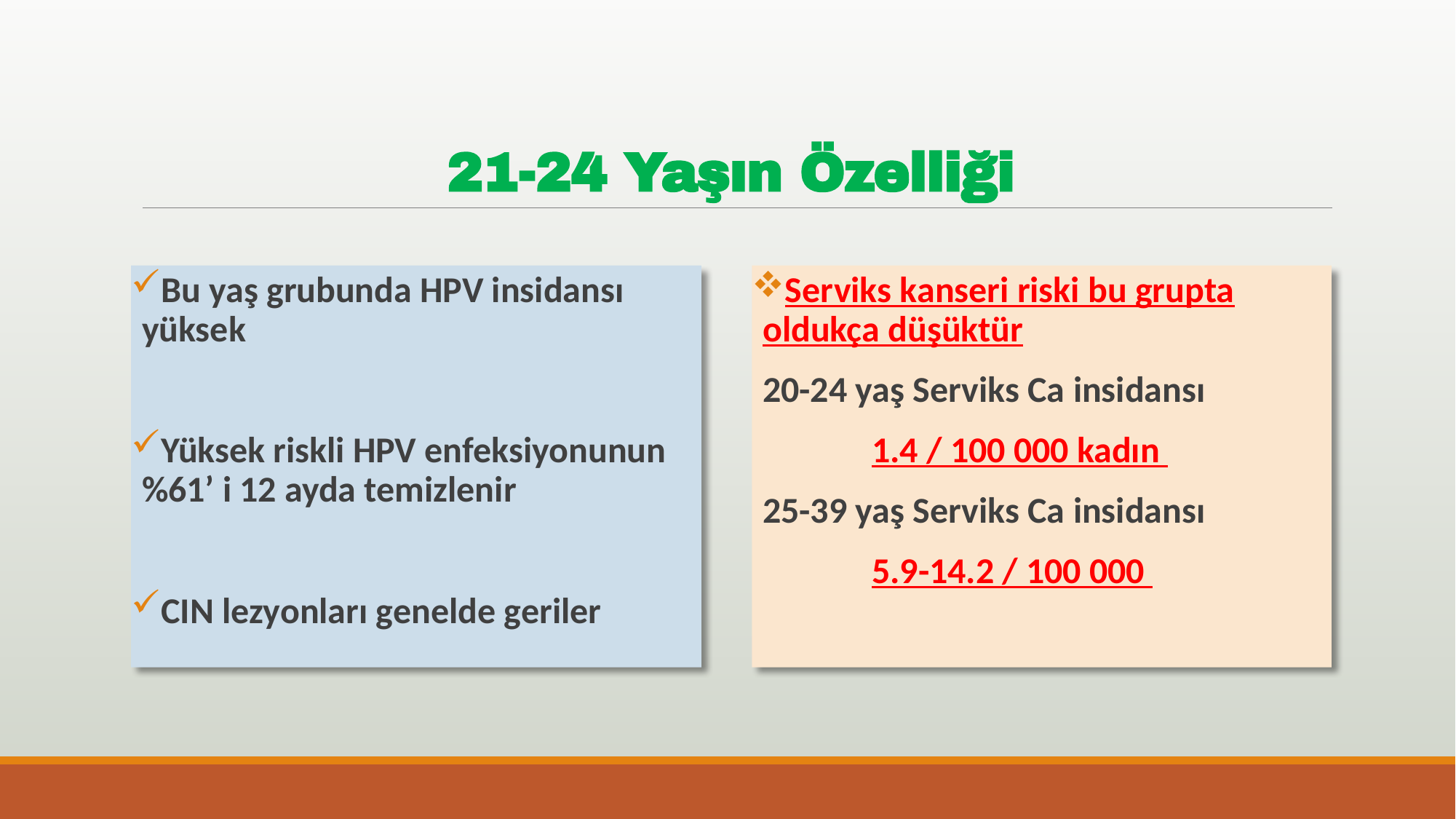

# 21-24 Yaşın Özelliği
Bu yaş grubunda HPV insidansı yüksek

Yüksek riskli HPV enfeksiyonunun %61’ i 12 ayda temizlenir

CIN lezyonları genelde geriler
Serviks kanseri riski bu grupta oldukça düşüktür
20-24 yaş Serviks Ca insidansı
	1.4 / 100 000 kadın
25-39 yaş Serviks Ca insidansı
	5.9-14.2 / 100 000